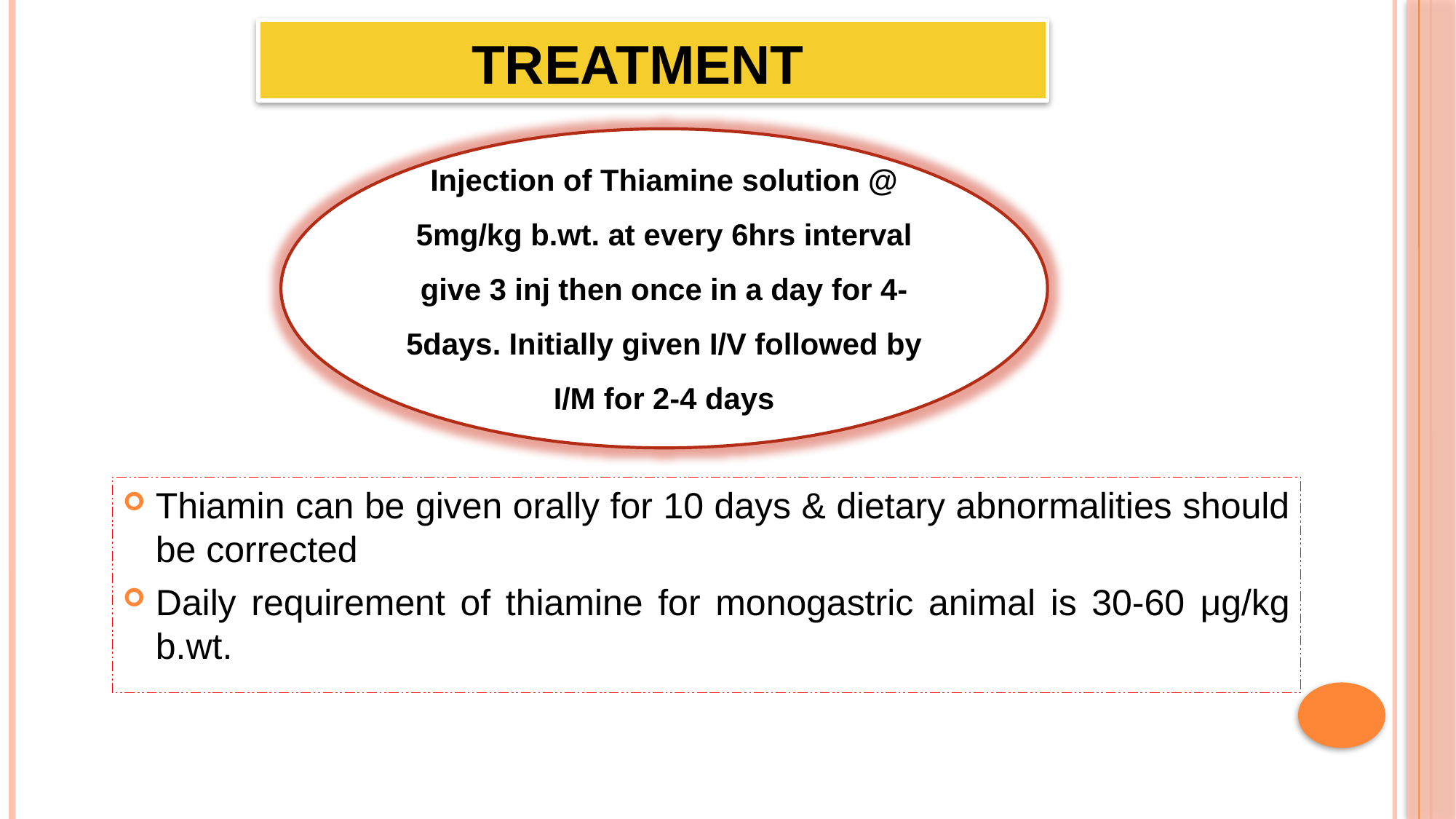

TREATMENT

Injection of Thiamine solution @ 5mg/kg b.wt. at every 6hrs interval give 3 inj then once in a day for 4-5days. Initially given I/V followed by I/M for 2-4 days

Thiamin can be given orally for 10 days & dietary abnormalities should be corrected
Daily requirement of thiamine for monogastric animal is 30-60 μg/kg b.wt.